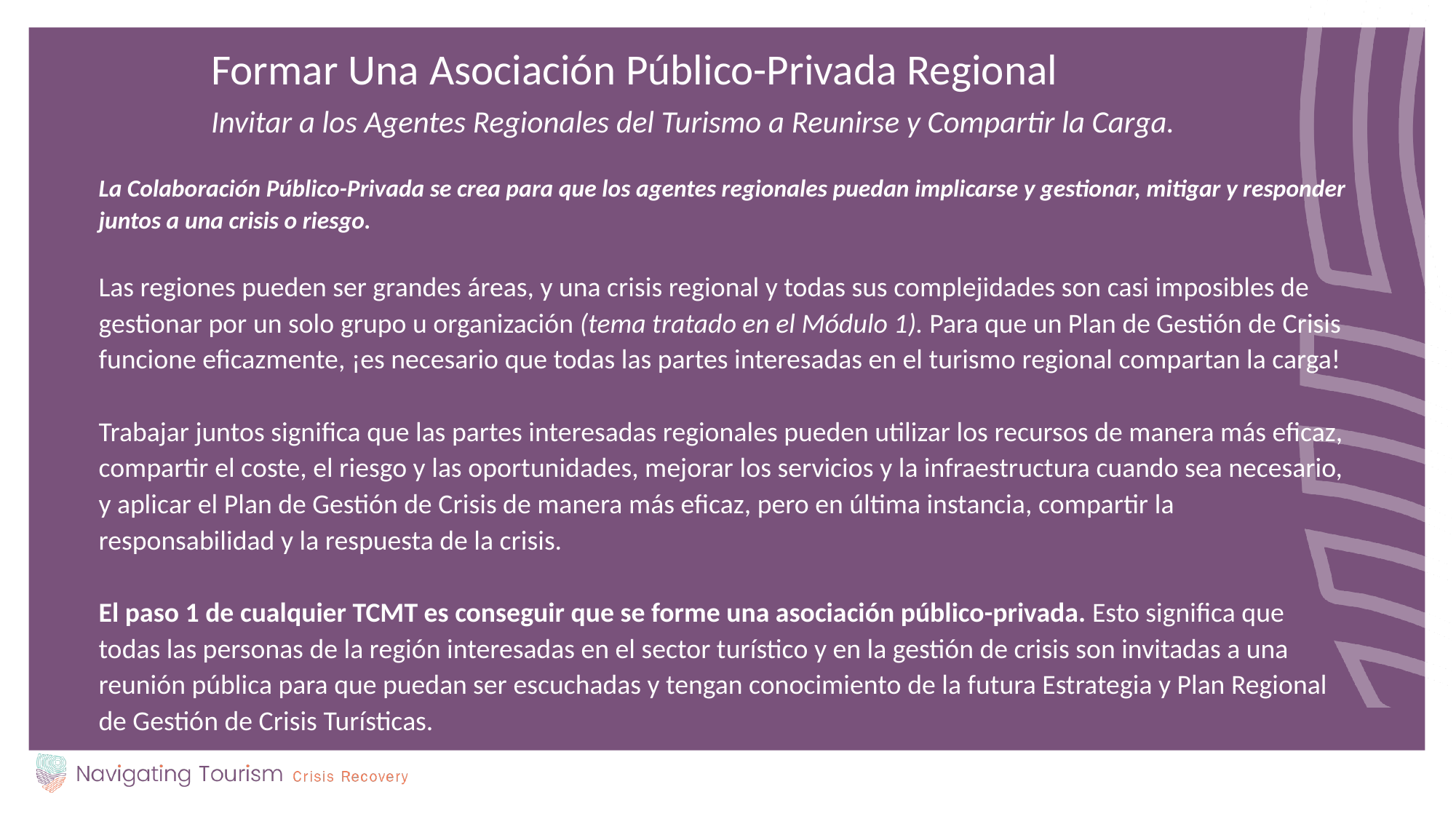

Formar Una Asociación Público-Privada Regional
Invitar a los Agentes Regionales del Turismo a Reunirse y Compartir la Carga.
La Colaboración Público-Privada se crea para que los agentes regionales puedan implicarse y gestionar, mitigar y responder juntos a una crisis o riesgo.

Las regiones pueden ser grandes áreas, y una crisis regional y todas sus complejidades son casi imposibles de gestionar por un solo grupo u organización (tema tratado en el Módulo 1). Para que un Plan de Gestión de Crisis funcione eficazmente, ¡es necesario que todas las partes interesadas en el turismo regional compartan la carga!

Trabajar juntos significa que las partes interesadas regionales pueden utilizar los recursos de manera más eficaz, compartir el coste, el riesgo y las oportunidades, mejorar los servicios y la infraestructura cuando sea necesario, y aplicar el Plan de Gestión de Crisis de manera más eficaz, pero en última instancia, compartir la responsabilidad y la respuesta de la crisis.

El paso 1 de cualquier TCMT es conseguir que se forme una asociación público-privada. Esto significa que todas las personas de la región interesadas en el sector turístico y en la gestión de crisis son invitadas a una reunión pública para que puedan ser escuchadas y tengan conocimiento de la futura Estrategia y Plan Regional de Gestión de Crisis Turísticas.